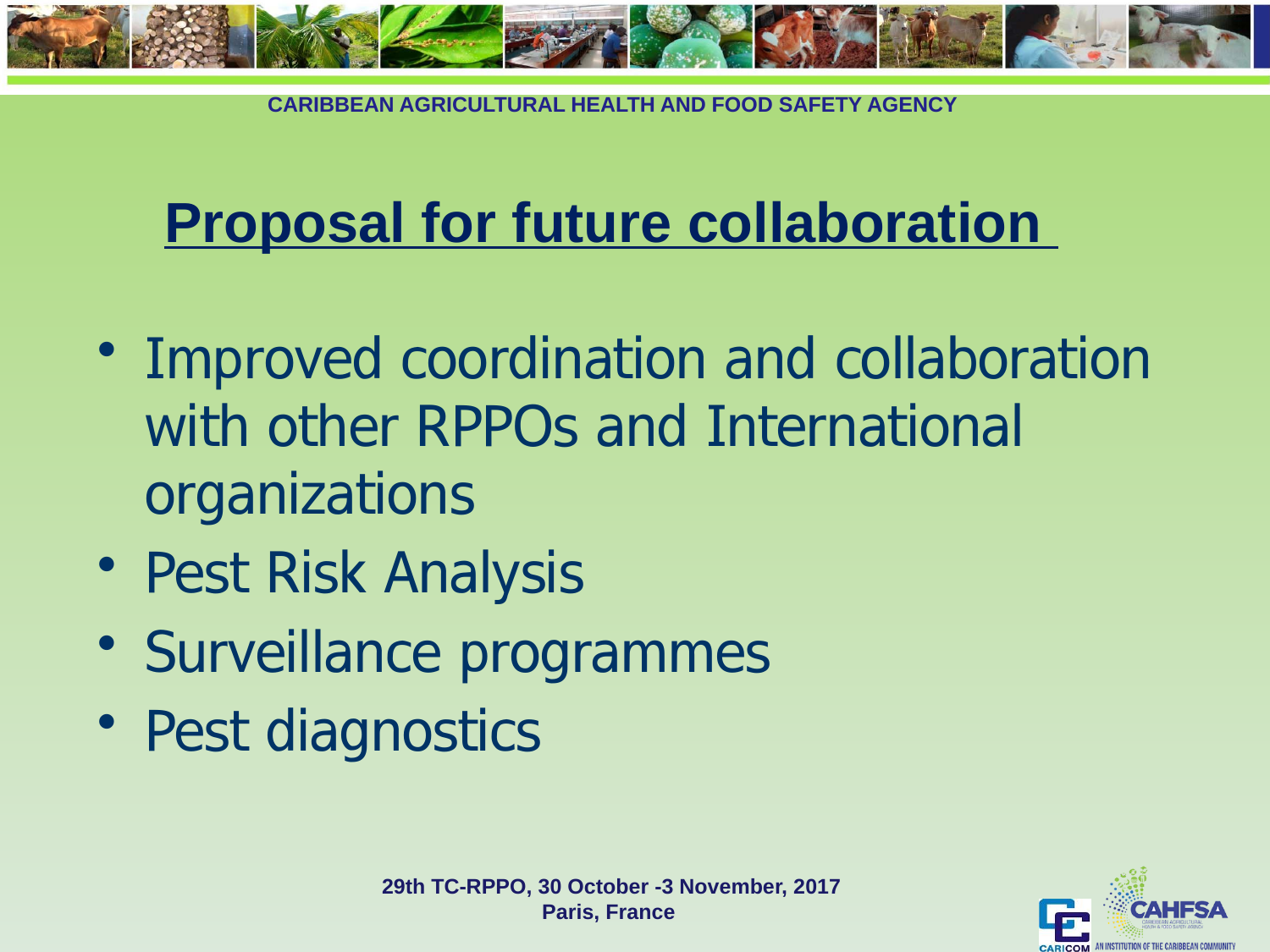

Proposal for future collaboration
Improved coordination and collaboration with other RPPOs and International organizations
Pest Risk Analysis
Surveillance programmes
Pest diagnostics